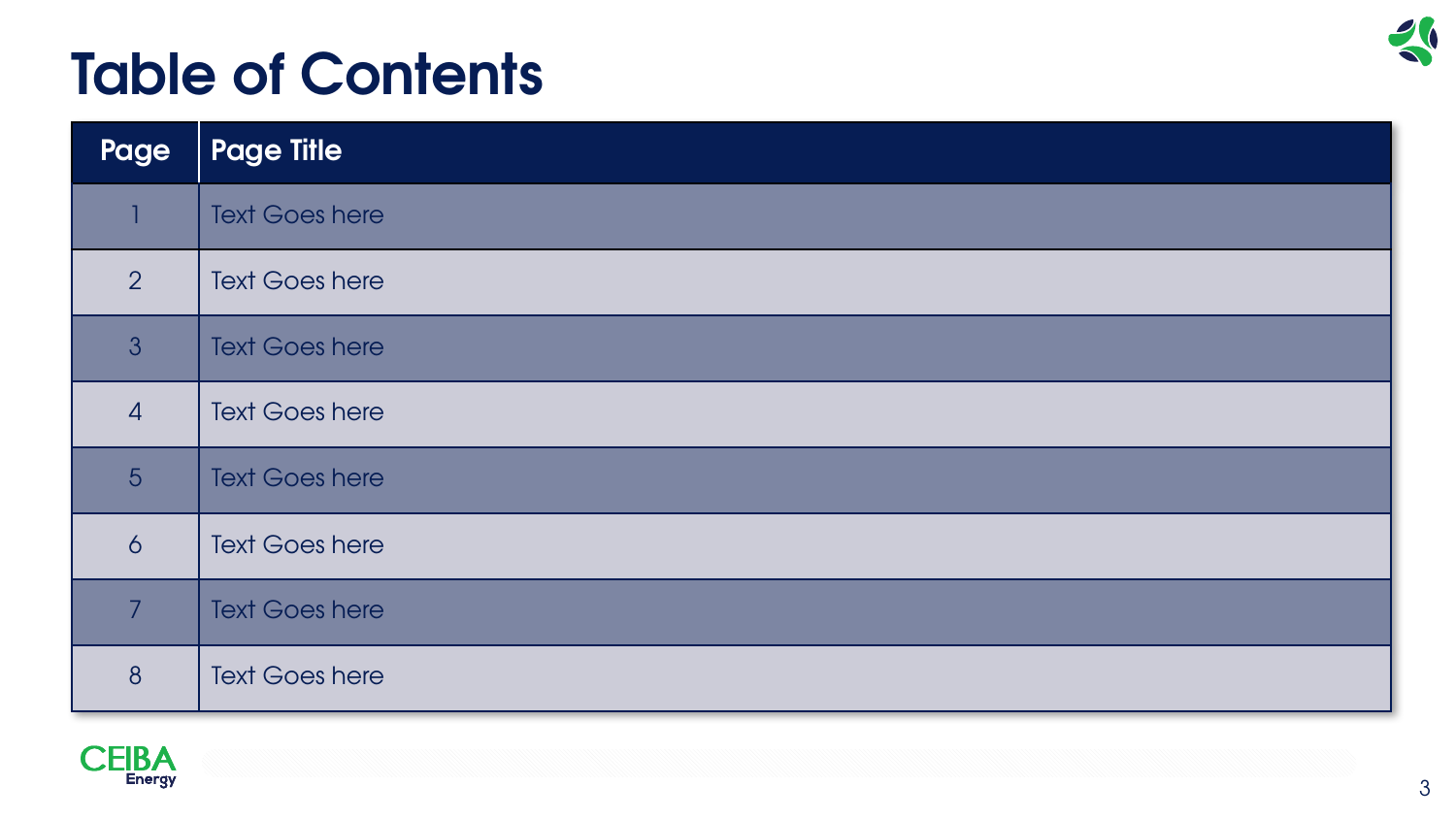

# Table of Contents
| Page | Page Title |
| --- | --- |
| 1 | Text Goes here |
| 2 | Text Goes here |
| 3 | Text Goes here |
| 4 | Text Goes here |
| 5 | Text Goes here |
| 6 | Text Goes here |
| 7 | Text Goes here |
| 8 | Text Goes here |